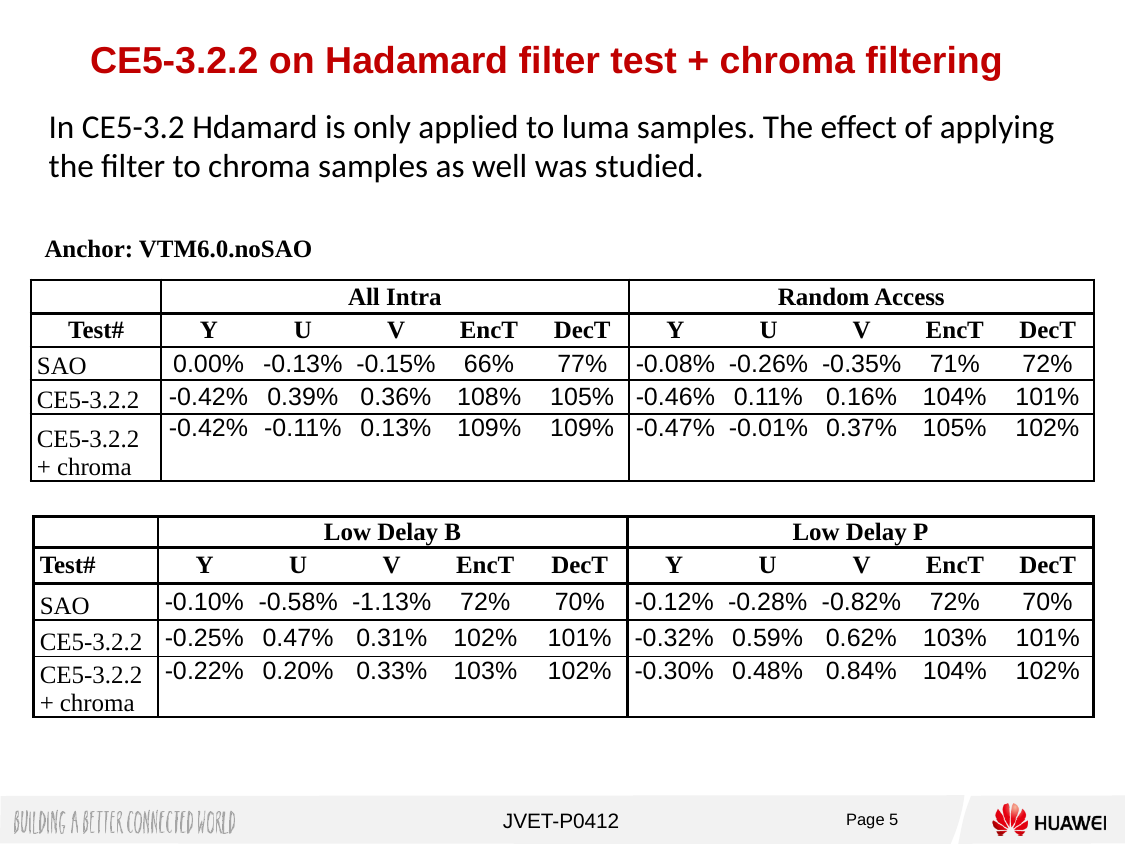

CE5-3.2.2 on Hadamard filter test + chroma filtering
In CE5-3.2 Hdamard is only applied to luma samples. The effect of applying the filter to chroma samples as well was studied.
Anchor: VTM6.0.noSAO

|  | All Intra |  |  |  |  | Random Access |  |  |  |  |
| --- | --- | --- | --- | --- | --- | --- | --- | --- | --- | --- |
| Test# | Y | U | V | EncT | DecT | Y | U | V | EncT | DecT |
| SAO | 0.00% | -0.13% | -0.15% | 66% | 77% | -0.08% | -0.26% | -0.35% | 71% | 72% |
| CE5-3.2.2 | -0.42% | 0.39% | 0.36% | 108% | 105% | -0.46% | 0.11% | 0.16% | 104% | 101% |
| CE5-3.2.2 + chroma | -0.42% | -0.11% | 0.13% | 109% | 109% | -0.47% | -0.01% | 0.37% | 105% | 102% |
|  | Low Delay B |  |  |  |  | Low Delay P |  |  |  |  |
| --- | --- | --- | --- | --- | --- | --- | --- | --- | --- | --- |
| Test# | Y | U | V | EncT | DecT | Y | U | V | EncT | DecT |
| SAO | -0.10% | -0.58% | -1.13% | 72% | 70% | -0.12% | -0.28% | -0.82% | 72% | 70% |
| CE5-3.2.2 | -0.25% | 0.47% | 0.31% | 102% | 101% | -0.32% | 0.59% | 0.62% | 103% | 101% |
| CE5-3.2.2 + chroma | -0.22% | 0.20% | 0.33% | 103% | 102% | -0.30% | 0.48% | 0.84% | 104% | 102% |